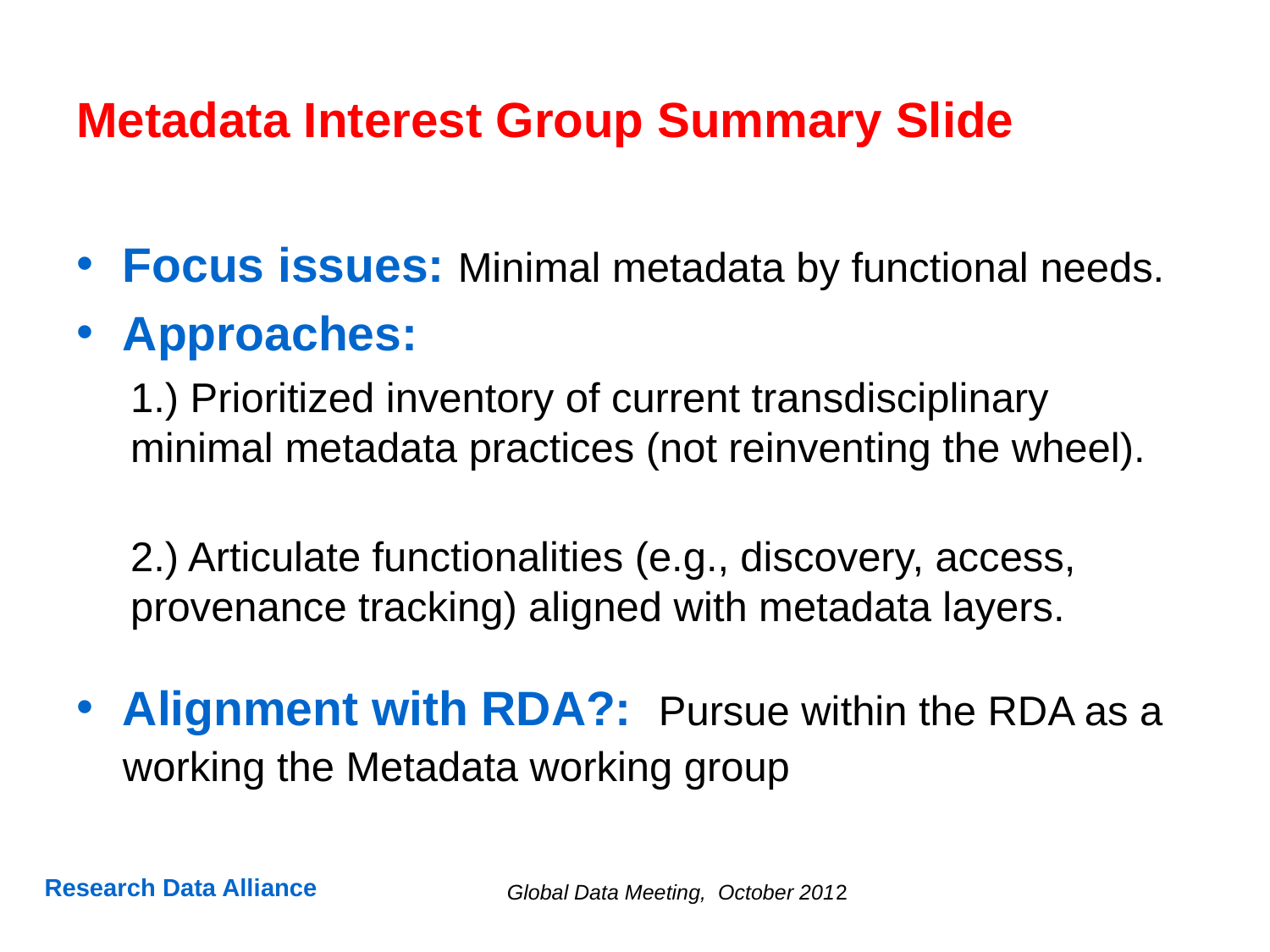

# Metadata Interest Group Summary Slide
Focus issues: Minimal metadata by functional needs.
Approaches:
1.) Prioritized inventory of current transdisciplinary minimal metadata practices (not reinventing the wheel).
2.) Articulate functionalities (e.g., discovery, access, provenance tracking) aligned with metadata layers.
Alignment with RDA?:  Pursue within the RDA as a working the Metadata working group